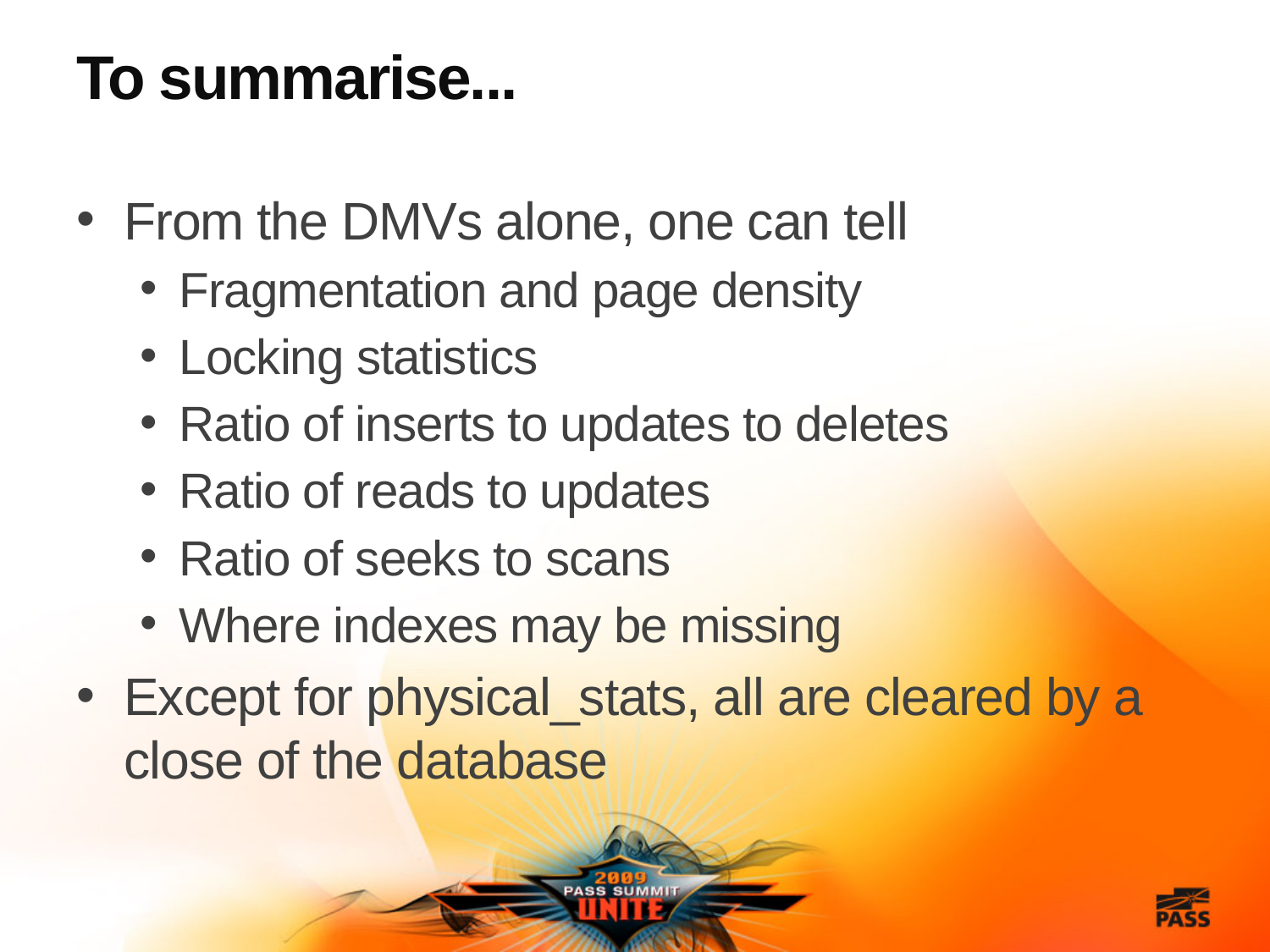

# To summarise...
From the DMVs alone, one can tell
Fragmentation and page density
Locking statistics
Ratio of inserts to updates to deletes
Ratio of reads to updates
Ratio of seeks to scans
Where indexes may be missing
Except for physical_stats, all are cleared by a close of the database